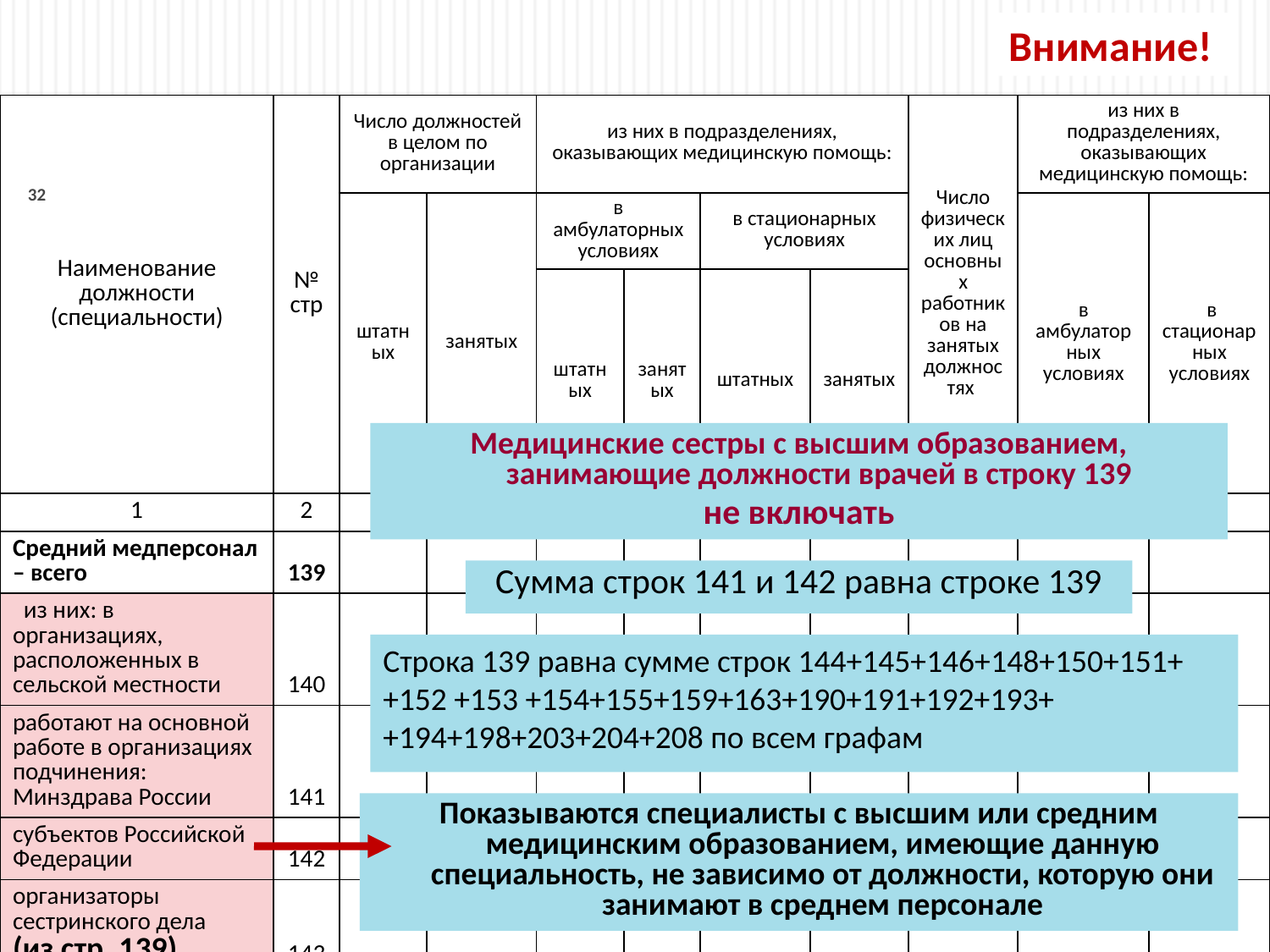

Внимание!
| Наименование должности (специальности) | № стр | Число должностей в целом по организации |  | из них в подразделениях, оказывающих медицинскую помощь: |  |  |  | Число физических лиц основных работников на занятых должностях | из них в подразделениях, оказывающих медицинскую помощь: |  |
| --- | --- | --- | --- | --- | --- | --- | --- | --- | --- | --- |
|  |  | штатных | занятых | в амбулаторных условиях |  | в стационарных условиях |  |  | в амбулаторных условиях | в стационарных условиях |
|  |  |  |  | штатных | занятых | штатных | занятых |  |  |  |
| 1 | 2 | 3 | 4 | 5 | 6 | 7 | 8 | 9 | 10 | 11 |
| Средний медперсонал – всего | 139 |  |  |  |  |  |  |  |  |  |
| из них: в организациях, расположенных в сельской местности | 140 |  |  |  |  |  |  |  |  |  |
| работают на основной работе в организациях подчинения: Минздрава России | 141 |  |  |  |  |  |  |  |  |  |
| субъектов Российской Федерации | 142 |  |  |  |  |  |  |  |  |  |
| организаторы сестринского дела (из стр. 139) | 143 |  |  |  |  |  |  |  |  |  |
32
Медицинские сестры с высшим образованием, занимающие должности врачей в строку 139
не включать
Сумма строк 141 и 142 равна строке 139
Строка 139 равна сумме строк 144+145+146+148+150+151+
+152 +153 +154+155+159+163+190+191+192+193+
+194+198+203+204+208 по всем графам
Показываются специалисты с высшим или средним медицинским образованием, имеющие данную специальность, не зависимо от должности, которую они занимают в среднем персонале